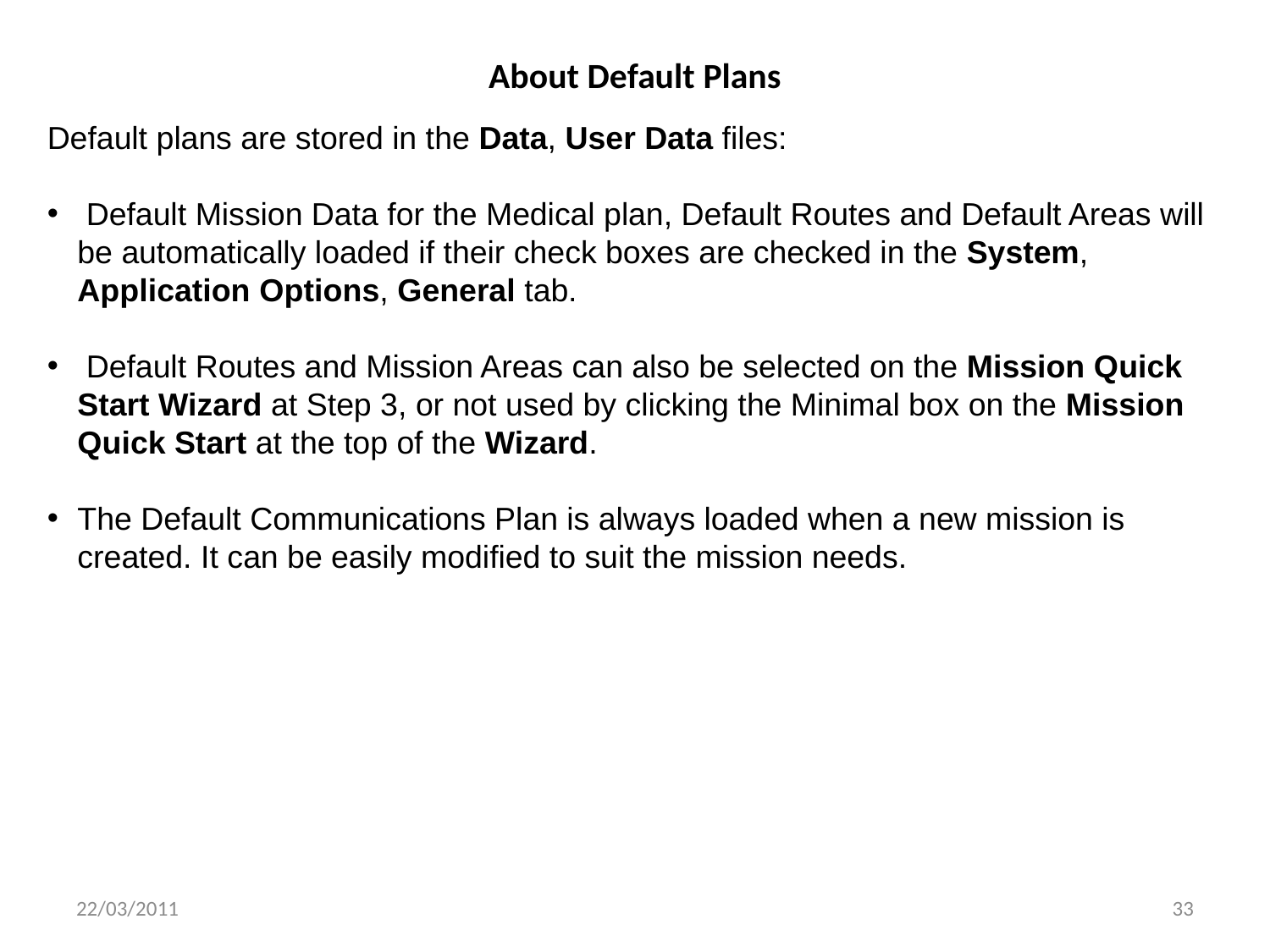

# About Default Plans
Default plans are stored in the Data, User Data files:

 Default Mission Data for the Medical plan, Default Routes and Default Areas will be automatically loaded if their check boxes are checked in the System, Application Options, General tab.

 Default Routes and Mission Areas can also be selected on the Mission Quick Start Wizard at Step 3, or not used by clicking the Minimal box on the Mission Quick Start at the top of the Wizard.

The Default Communications Plan is always loaded when a new mission is created. It can be easily modified to suit the mission needs.
22/03/2011
33